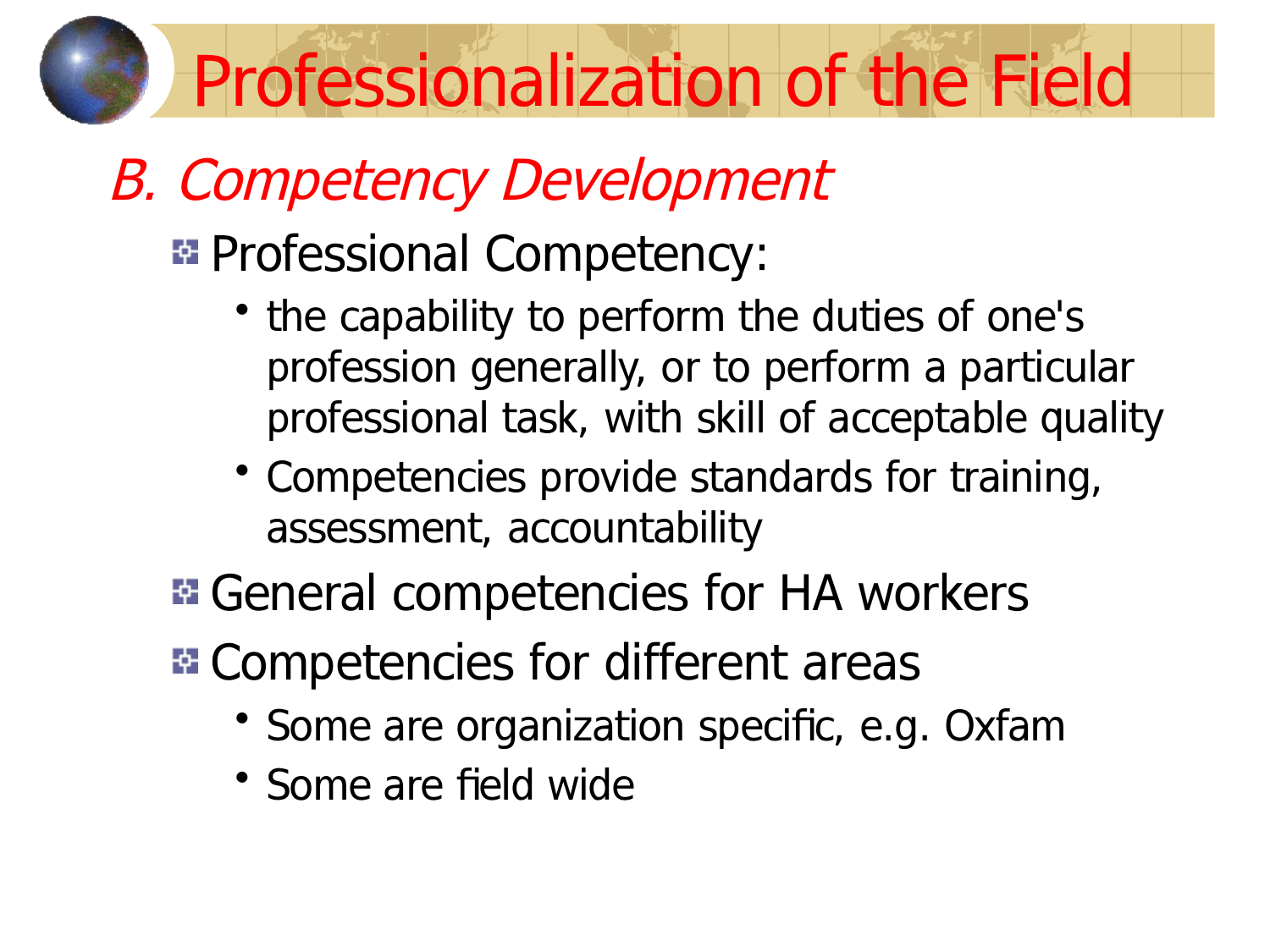

# Professionalization of the Field
B. Competency Development
Professional Competency:
the capability to perform the duties of one's profession generally, or to perform a particular professional task, with skill of acceptable quality
Competencies provide standards for training, assessment, accountability
General competencies for HA workers
Competencies for different areas
Some are organization specific, e.g. Oxfam
Some are field wide